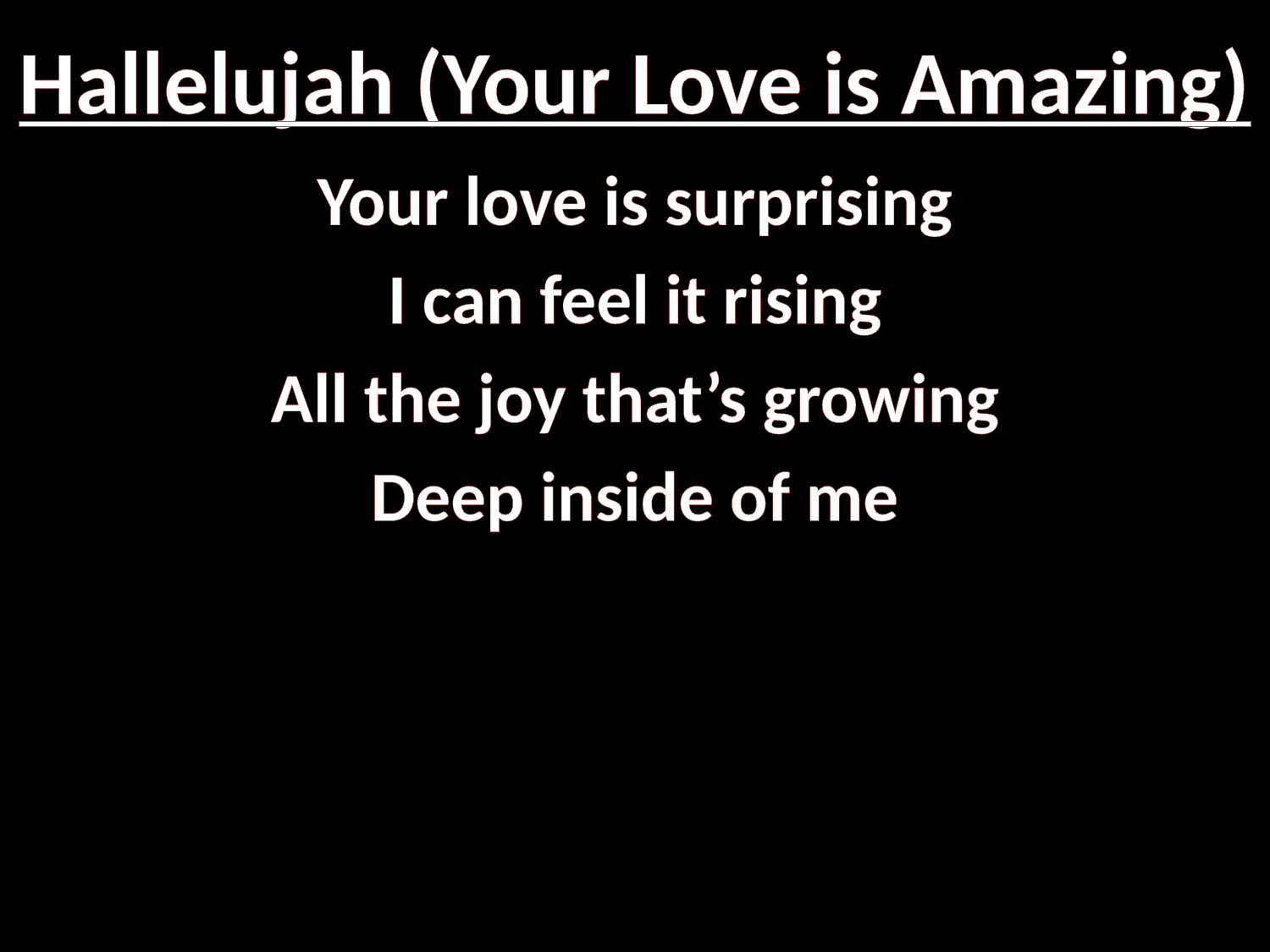

# Hallelujah (Your Love is Amazing)
Your love is surprising
I can feel it rising
All the joy that’s growing
Deep inside of me